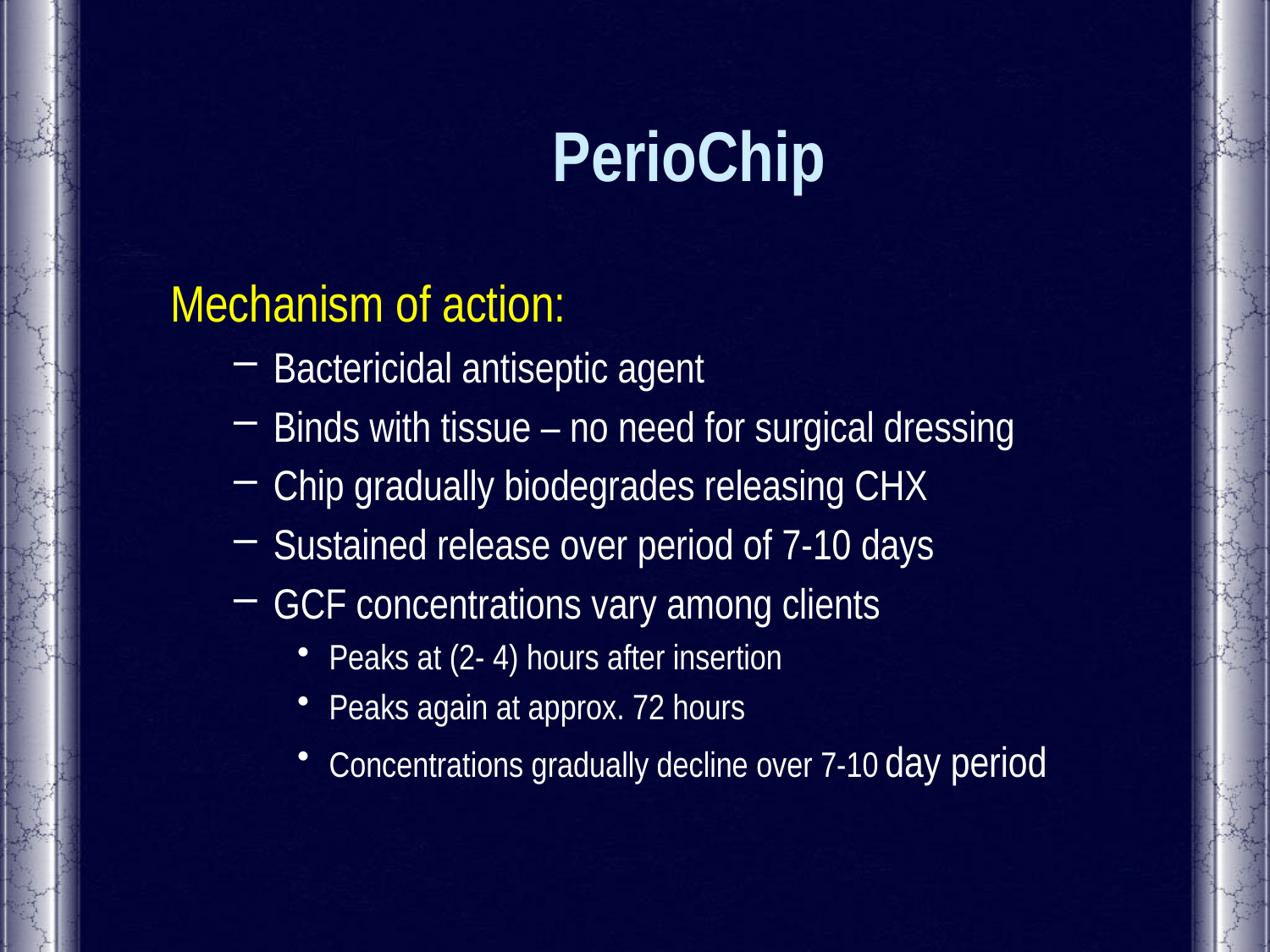

# PerioChip
Mechanism of action:
Bactericidal antiseptic agent
Binds with tissue – no need for surgical dressing
Chip gradually biodegrades releasing CHX
Sustained release over period of 7-10 days
GCF concentrations vary among clients
Peaks at (2- 4) hours after insertion
Peaks again at approx. 72 hours
Concentrations gradually decline over 7-10 day period